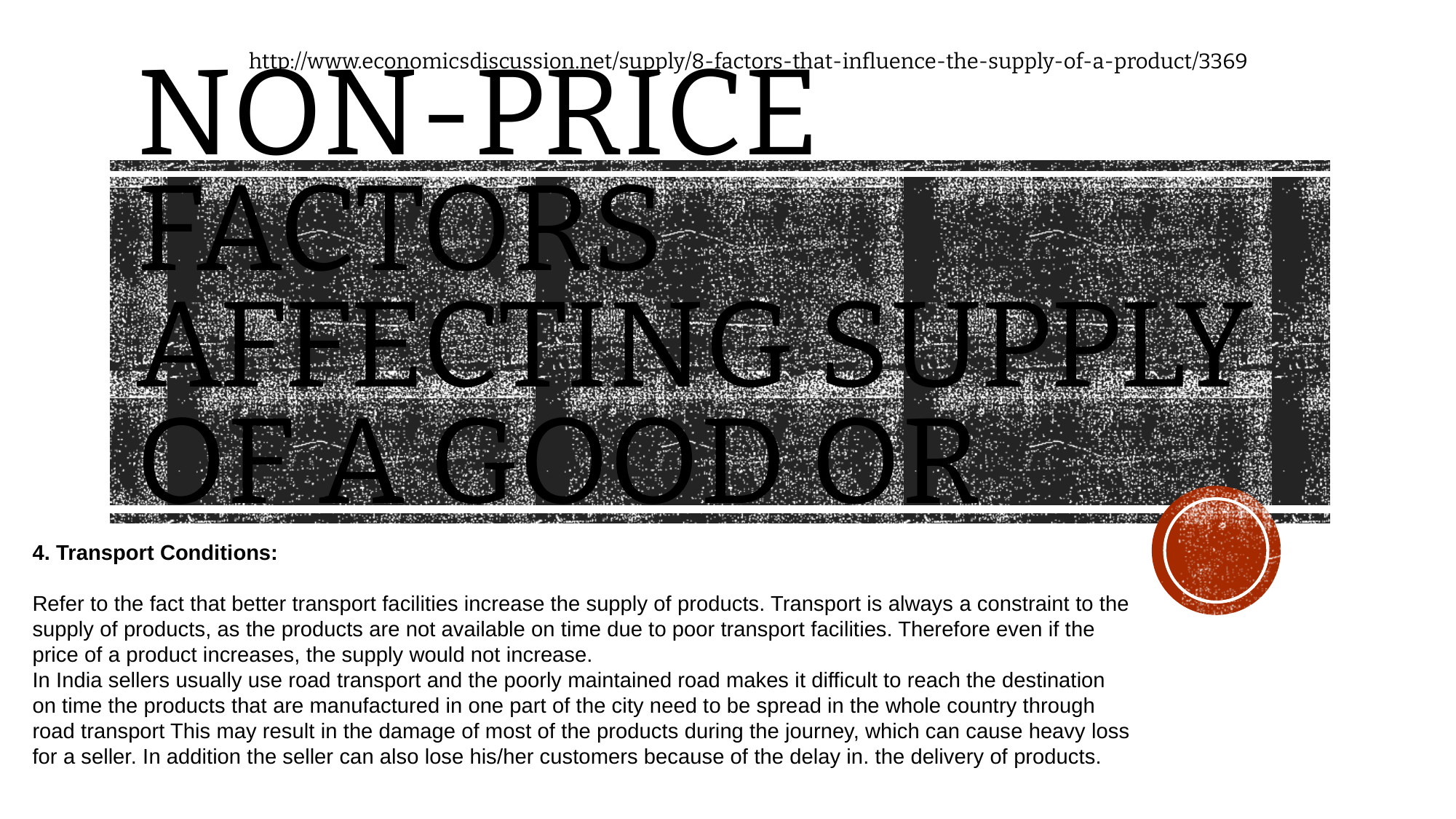

http://www.economicsdiscussion.net/supply/8-factors-that-influence-the-supply-of-a-product/3369
# Non-price Factors affecting Supply of a good or service
4. Transport Conditions:

Refer to the fact that better transport facilities increase the supply of products. Transport is always a constraint to the supply of products, as the products are not available on time due to poor transport facilities. Therefore even if the price of a product increases, the supply would not increase.
In India sellers usually use road transport and the poorly maintained road makes it difficult to reach the destination on time the products that are manufactured in one part of the city need to be spread in the whole country through road transport This may result in the damage of most of the products during the journey, which can cause heavy loss for a seller. In addition the seller can also lose his/her customers because of the delay in. the delivery of products.